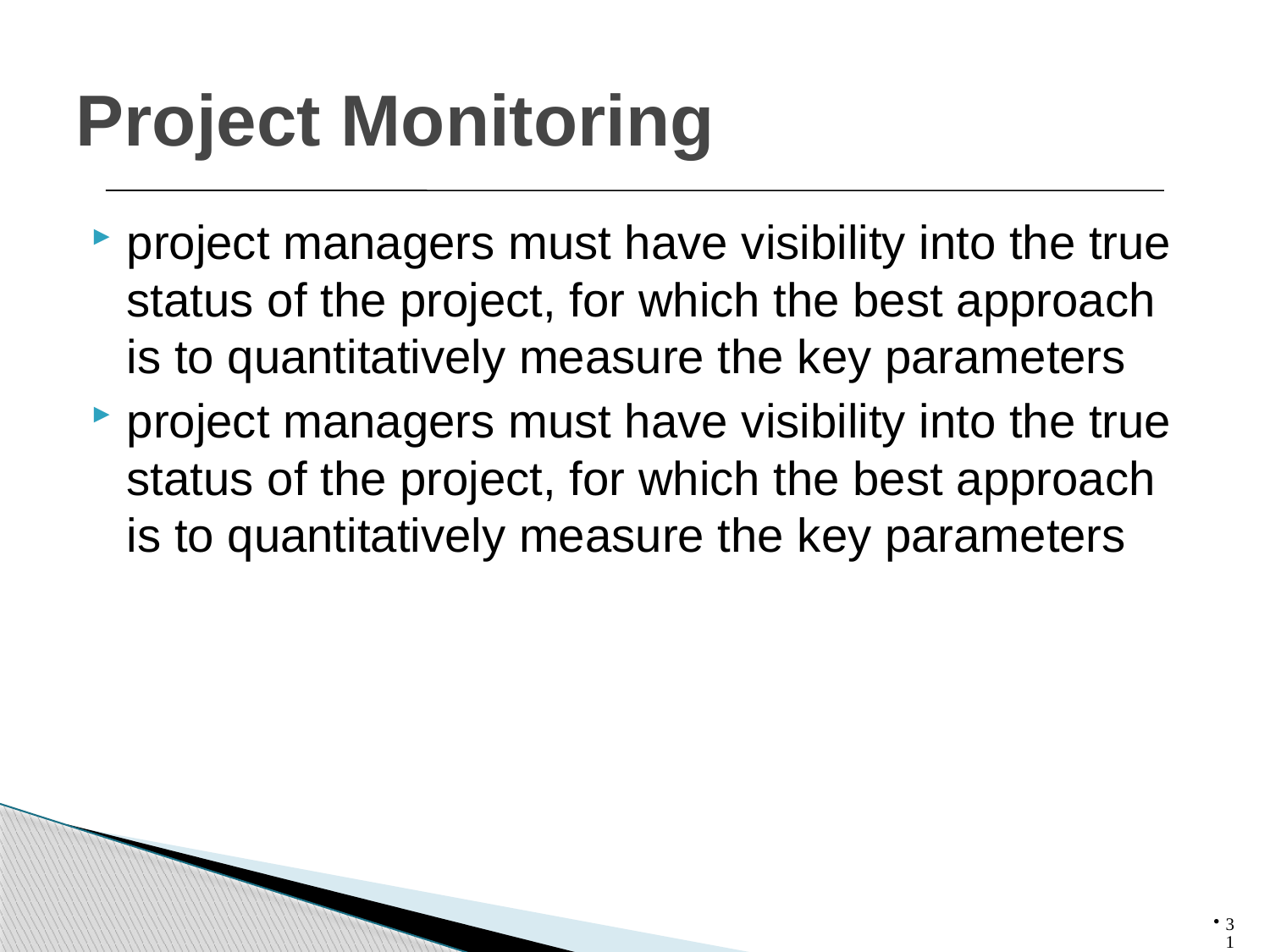

# Project Monitoring
project managers must have visibility into the true status of the project, for which the best approach is to quantitatively measure the key parameters
project managers must have visibility into the true status of the project, for which the best approach is to quantitatively measure the key parameters
31